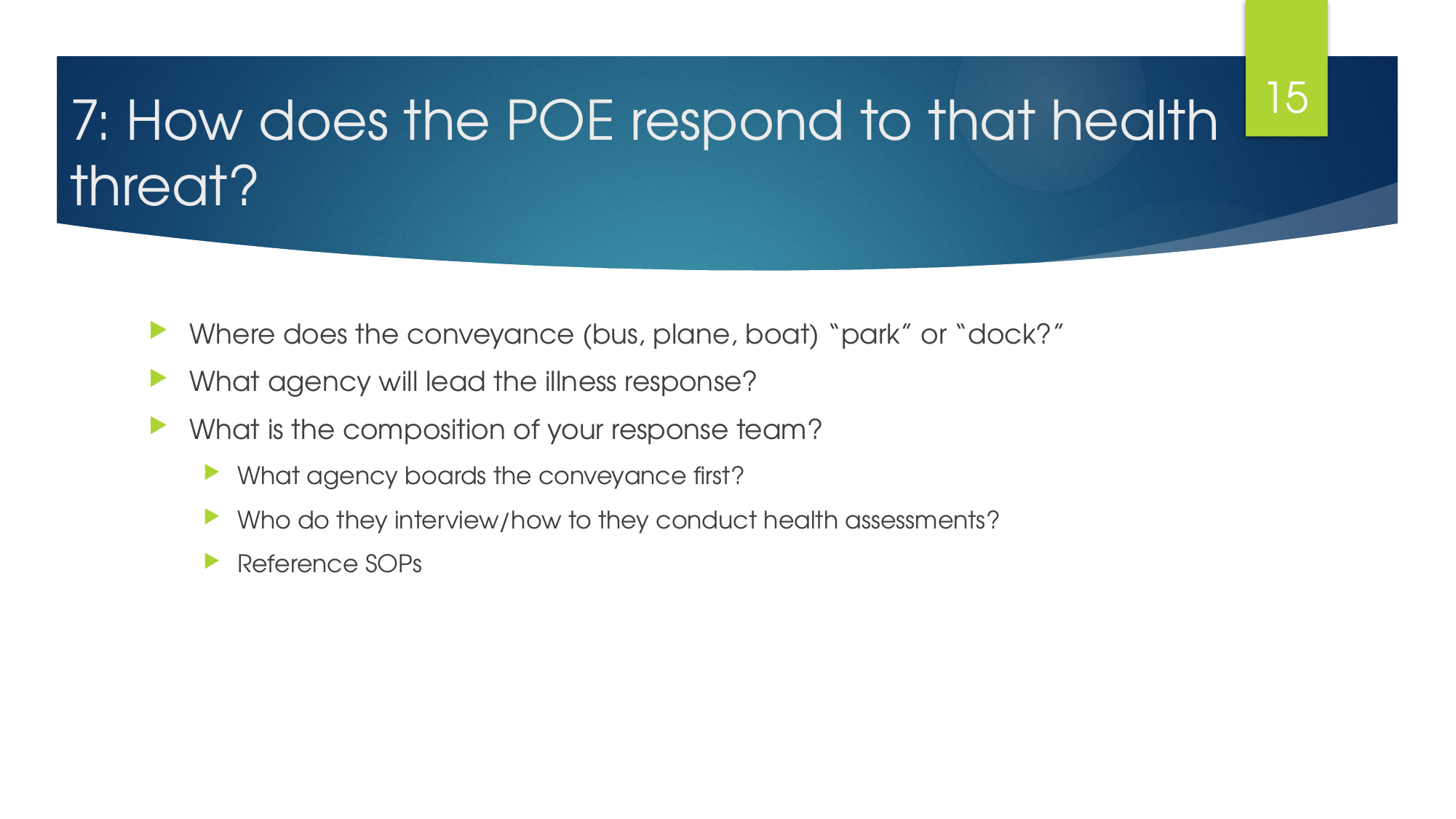

15
# 7: How does the POE respond to that health threat?
Where does the conveyance (bus, plane, boat) “park” or “dock?”
What agency will lead the illness response?
What is the composition of your response team?
What agency boards the conveyance first?
Who do they interview/how to they conduct health assessments?
Reference SOPs